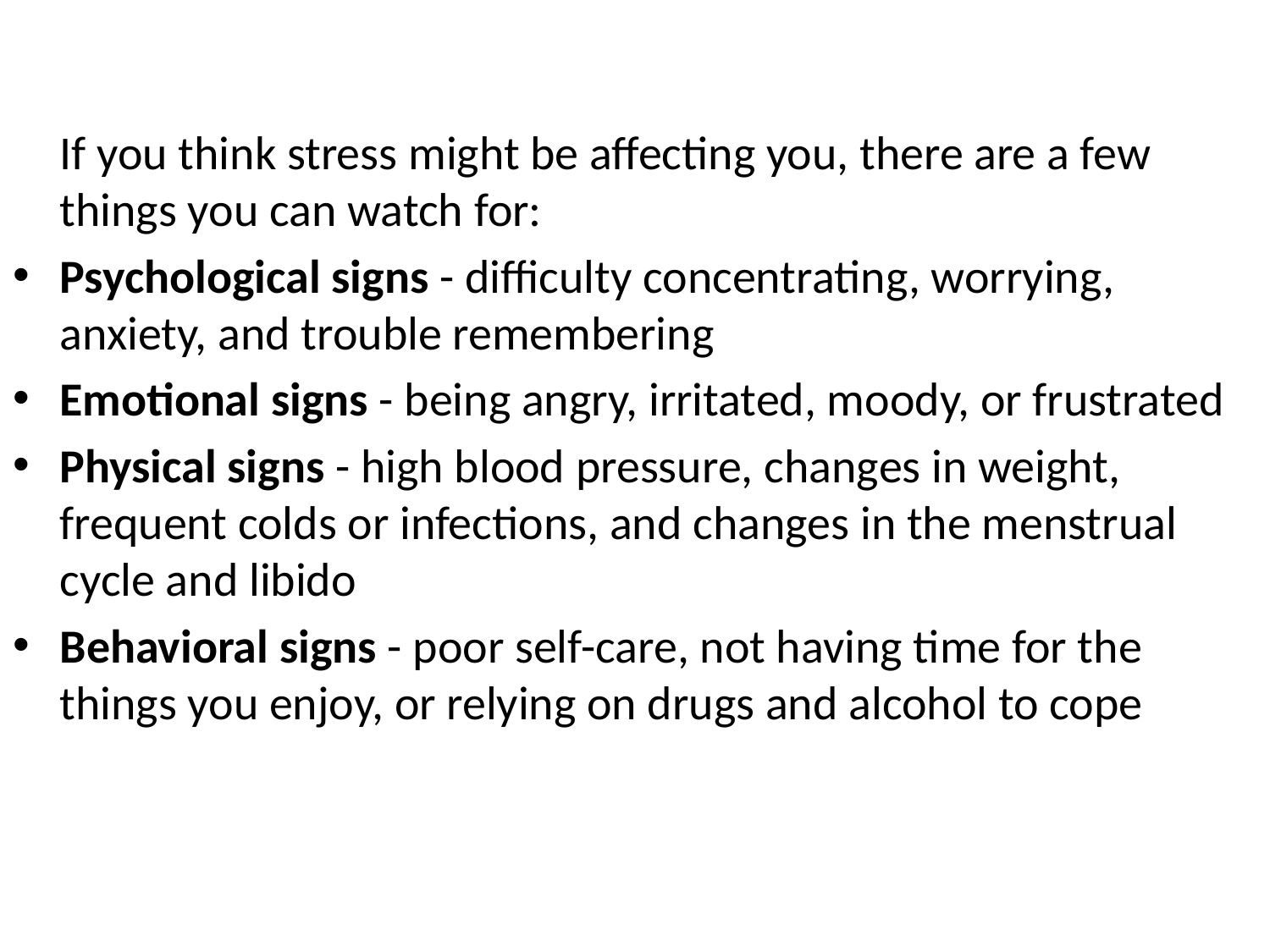

If you think stress might be affecting you, there are a few things you can watch for:
Psychological signs - difficulty concentrating, worrying, anxiety, and trouble remembering
Emotional signs - being angry, irritated, moody, or frustrated
Physical signs - high blood pressure, changes in weight, frequent colds or infections, and changes in the menstrual cycle and libido
Behavioral signs - poor self-care, not having time for the things you enjoy, or relying on drugs and alcohol to cope